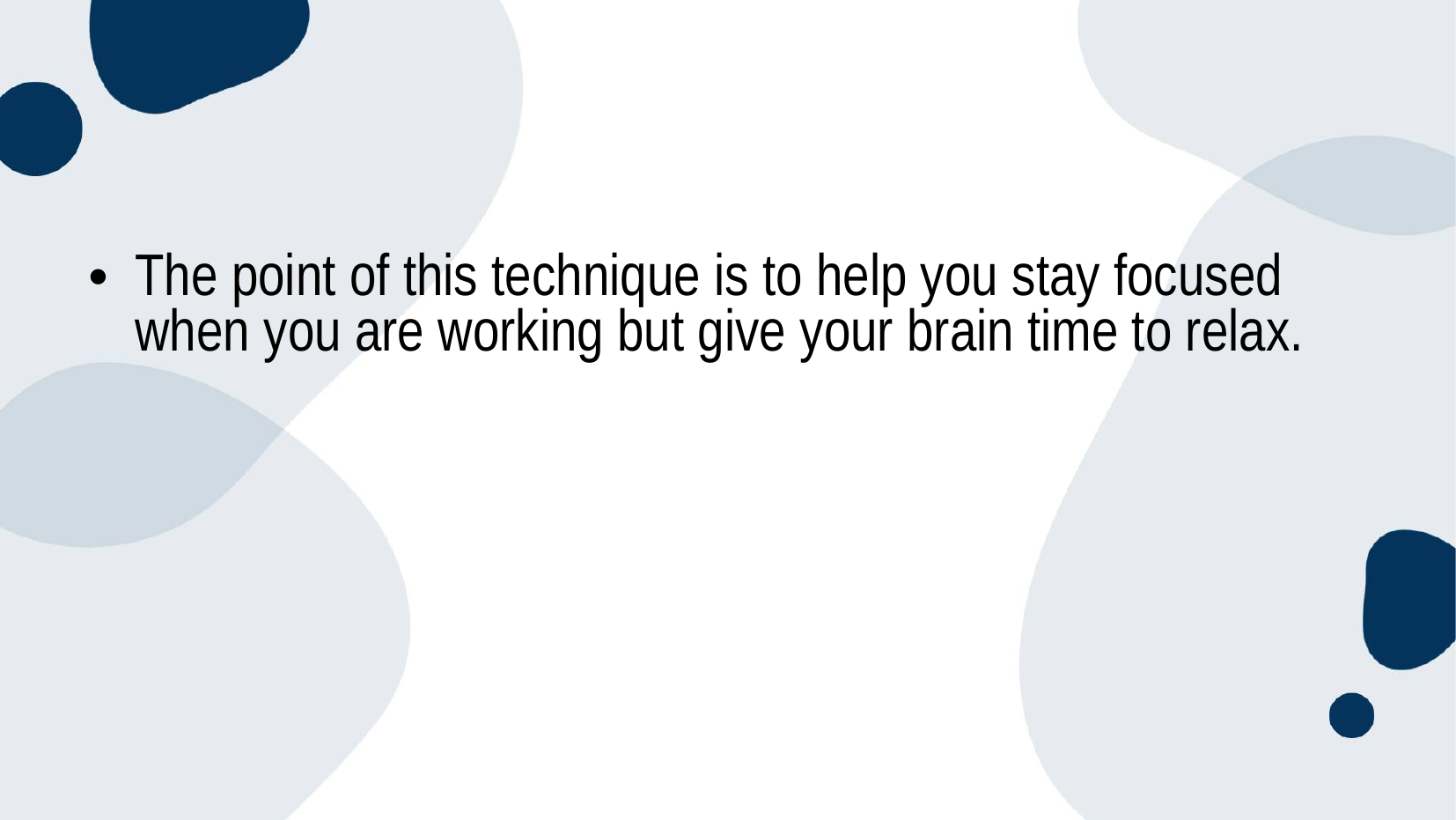

The point of this technique is to help you stay focused when you are working but give your brain time to relax.